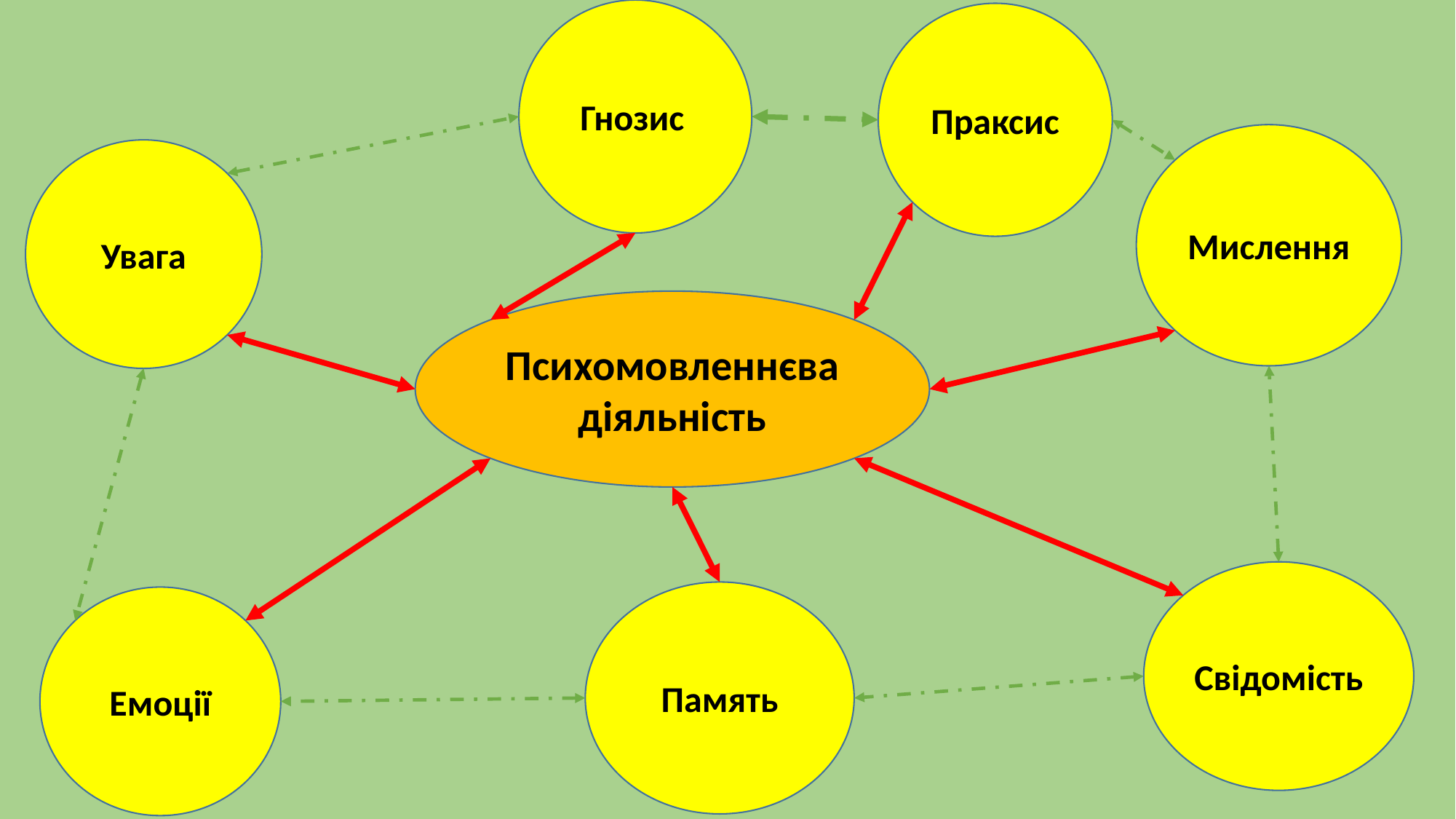

Гнозис
Праксис
Мислення
Увага
Психомовленнєва
діяльність
Свідомість
Память
Емоції